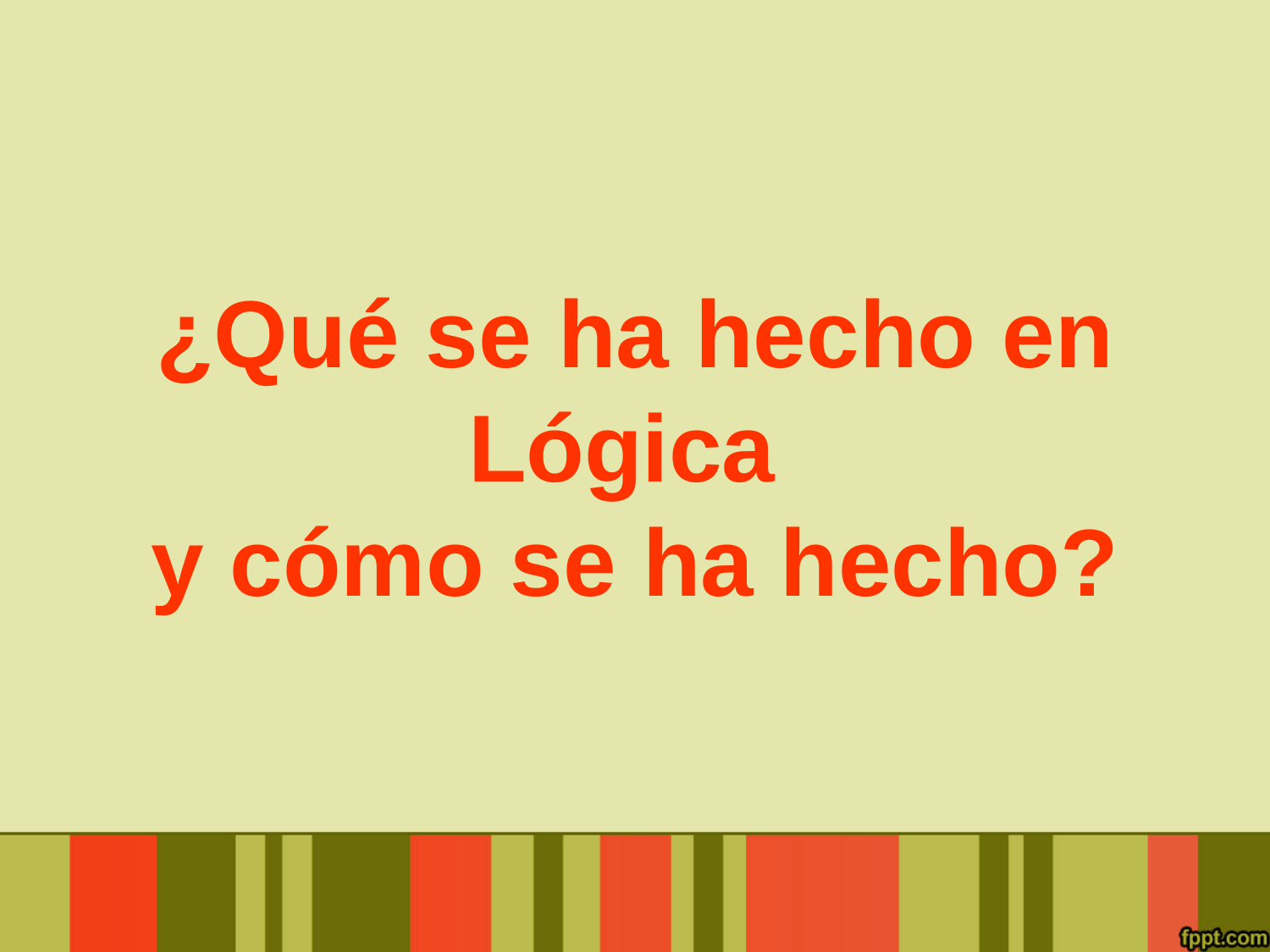

¿Qué se ha hecho en
 Lógica
y cómo se ha hecho?